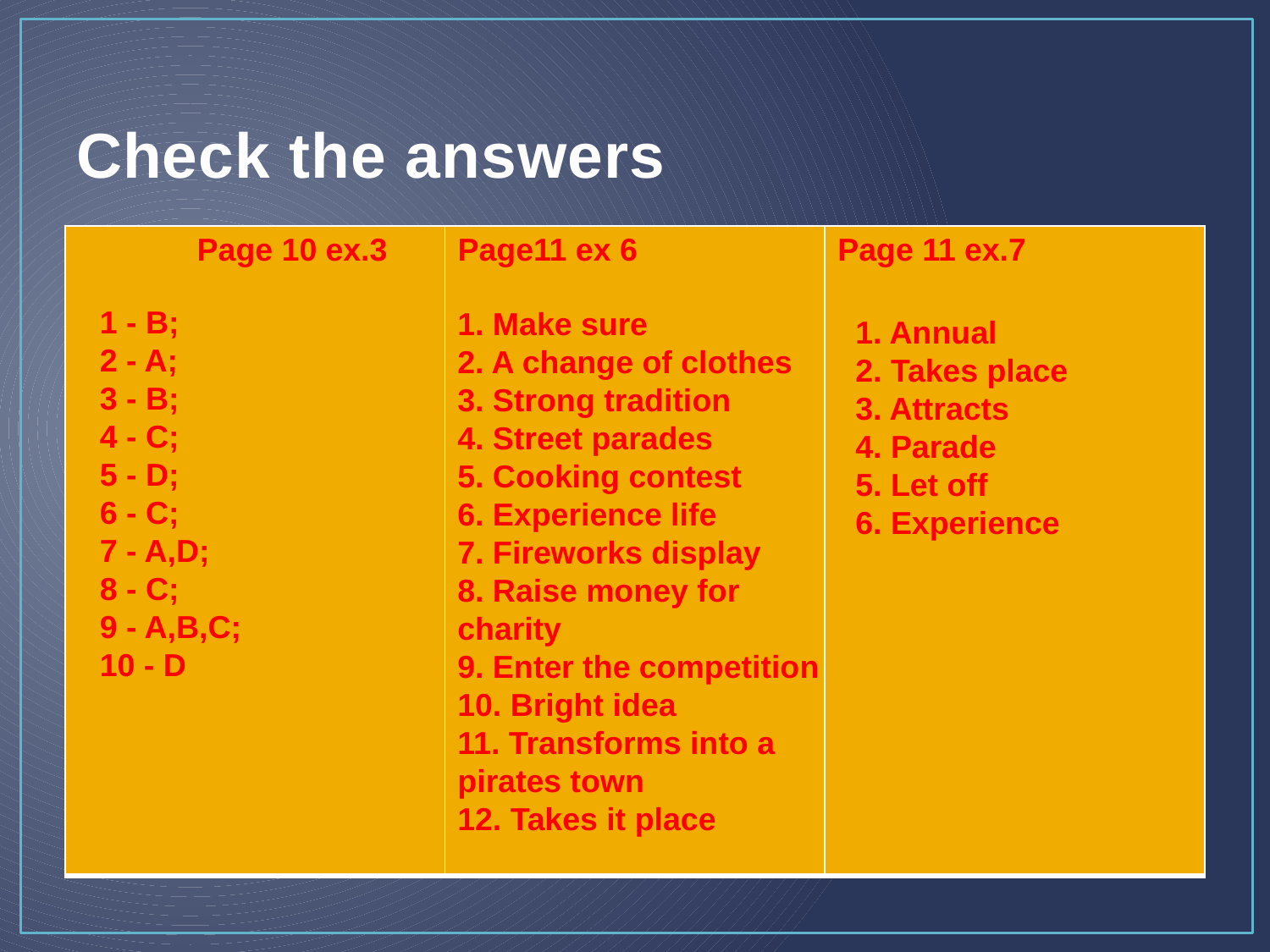

# Check the answers

| P.1PagePage 10 ex.3 | Page11 ex 6 | Page 11 ex.7 |
| --- | --- | --- |
1 - B;
2 - A;
3 - B;
4 - C;
5 - D;
6 - C;
7 - A,D;
8 - C;
9 - A,B,C;
10 - D

1. Make sure
2. A change of clothes
3. Strong tradition
4. Street parades
5. Cooking contest
6. Experience life
7. Fireworks display
8. Raise money for charity
9. Enter the competition
10. Bright idea
11. Transforms into a pirates town
12. Takes it place

1. Annual
2. Takes place
3. Attracts
4. Parade
5. Let off
6. Experience